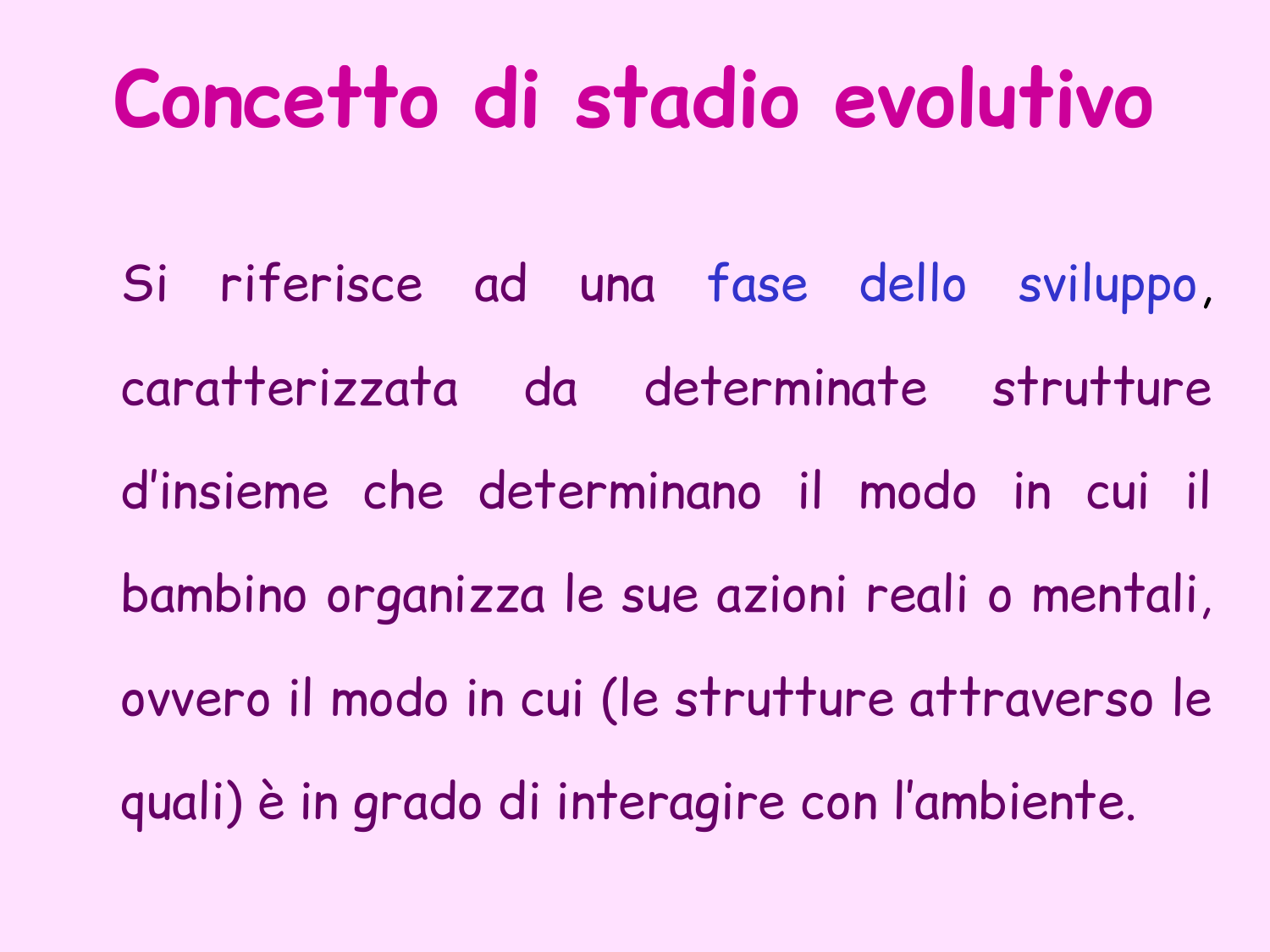

# Concetto di stadio evolutivo
	Si riferisce ad una fase dello sviluppo, caratterizzata da determinate strutture d’insieme che determinano il modo in cui il bambino organizza le sue azioni reali o mentali, ovvero il modo in cui (le strutture attraverso le quali) è in grado di interagire con l’ambiente.